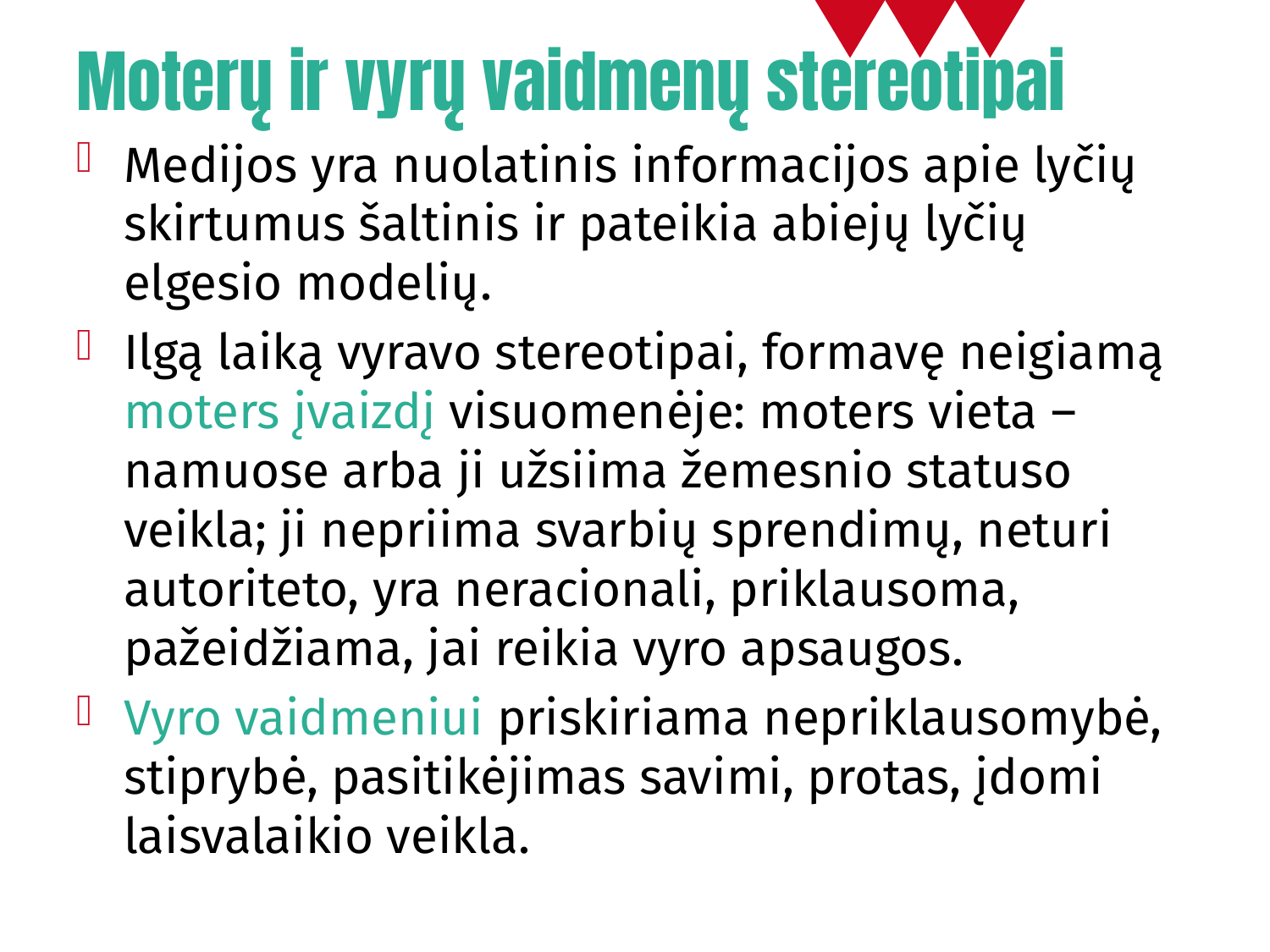

# Moterų ir vyrų vaidmenų stereotipai
Medijos yra nuolatinis informacijos apie lyčių skirtumus šaltinis ir pateikia abiejų lyčių elgesio modelių.
Ilgą laiką vyravo stereotipai, formavę neigiamą moters įvaizdį visuomenėje: moters vieta – namuose arba ji užsiima žemesnio statuso veikla; ji nepriima svarbių sprendimų, neturi autoriteto, yra neracionali, priklausoma, pažeidžiama, jai reikia vyro apsaugos.
Vyro vaidmeniui priskiriama nepriklausomybė, stiprybė, pasitikėjimas savimi, protas, įdomi laisvalaikio veikla.